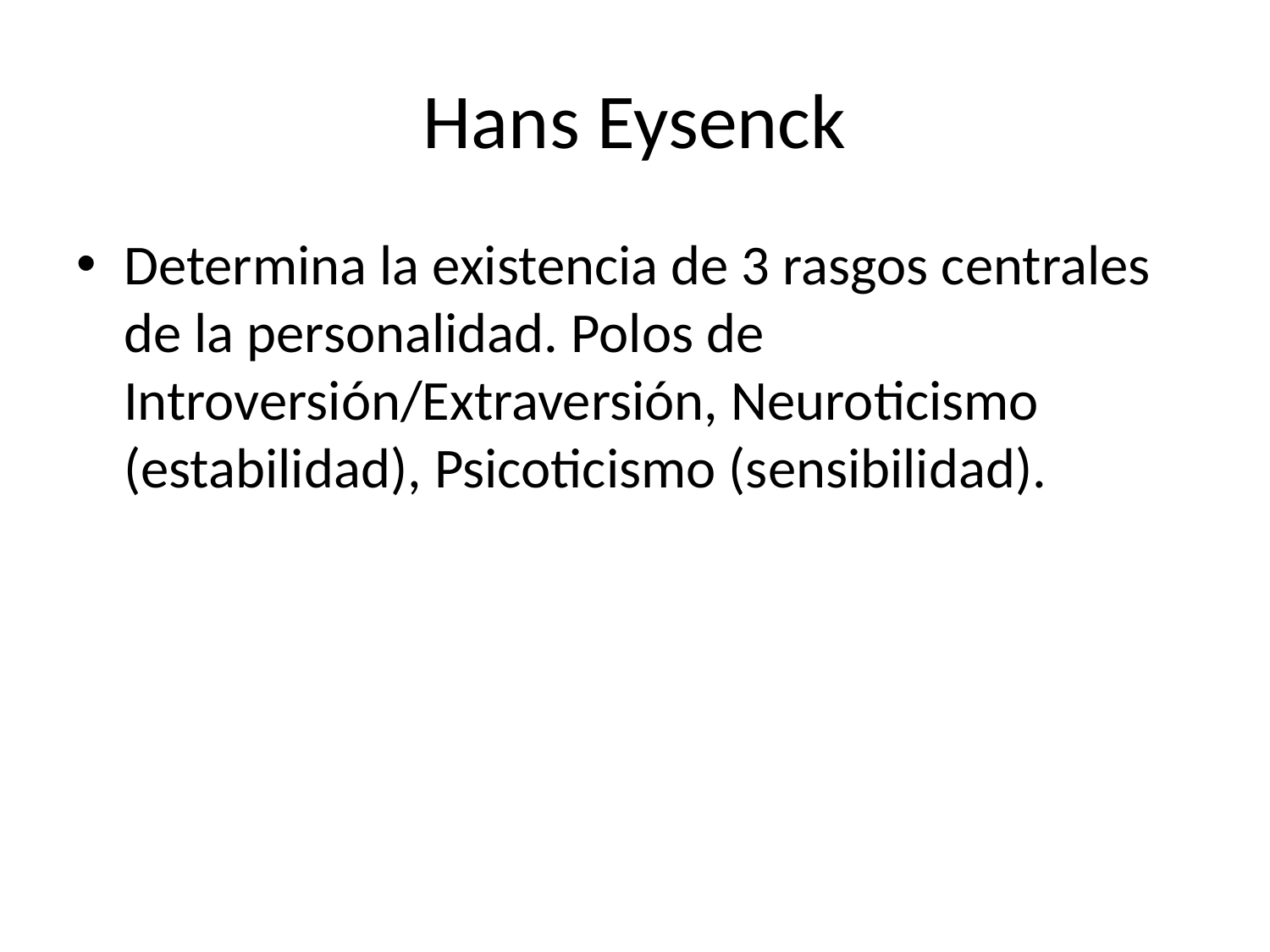

# Hans Eysenck
Determina la existencia de 3 rasgos centrales de la personalidad. Polos de Introversión/Extraversión, Neuroticismo (estabilidad), Psicoticismo (sensibilidad).